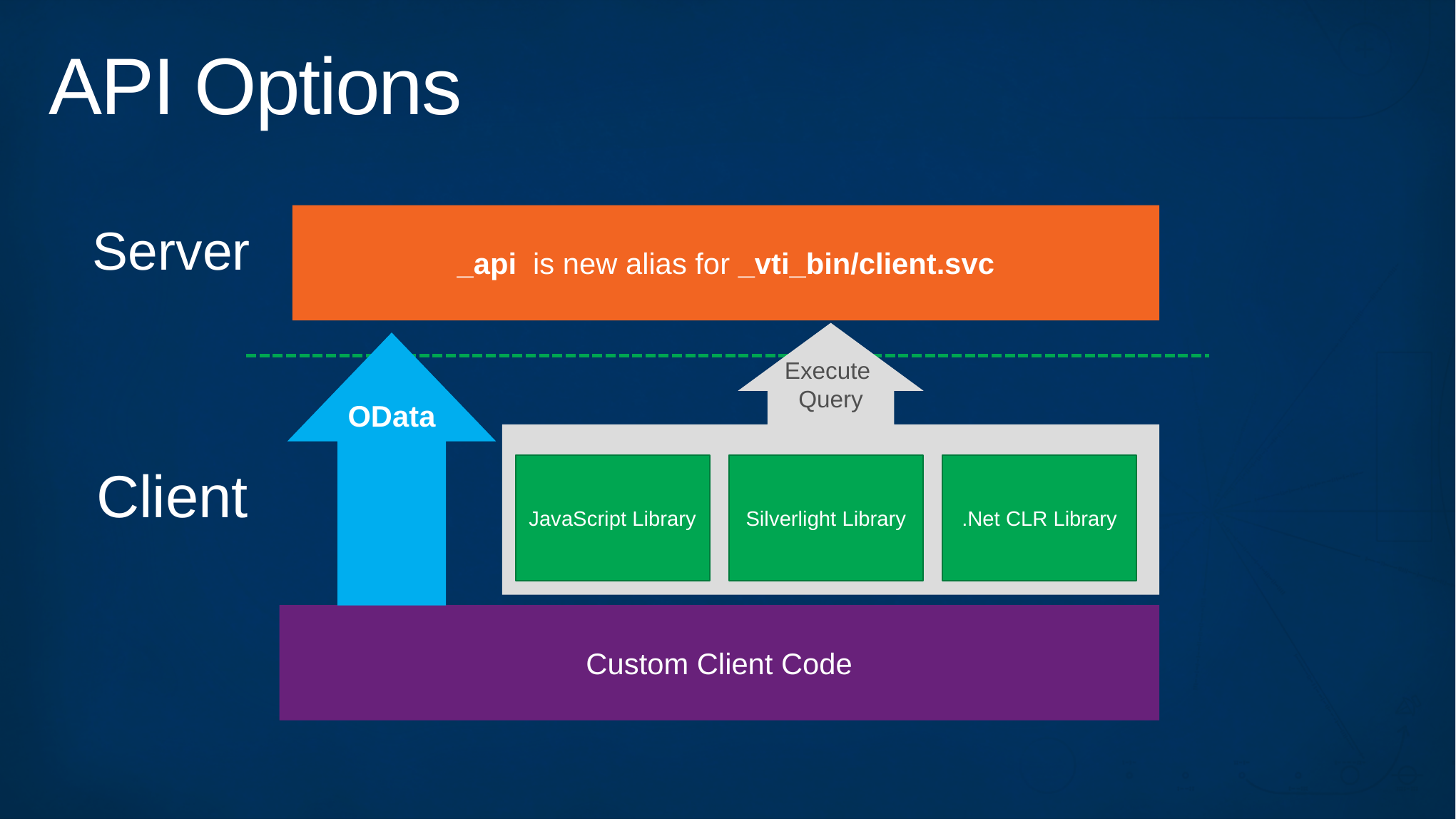

# API Options

_api  is new alias for _vti_bin/client.svc
Server

Execute
Query
OData
Client
JavaScript Library
Silverlight Library
.Net CLR Library
Custom Client Code